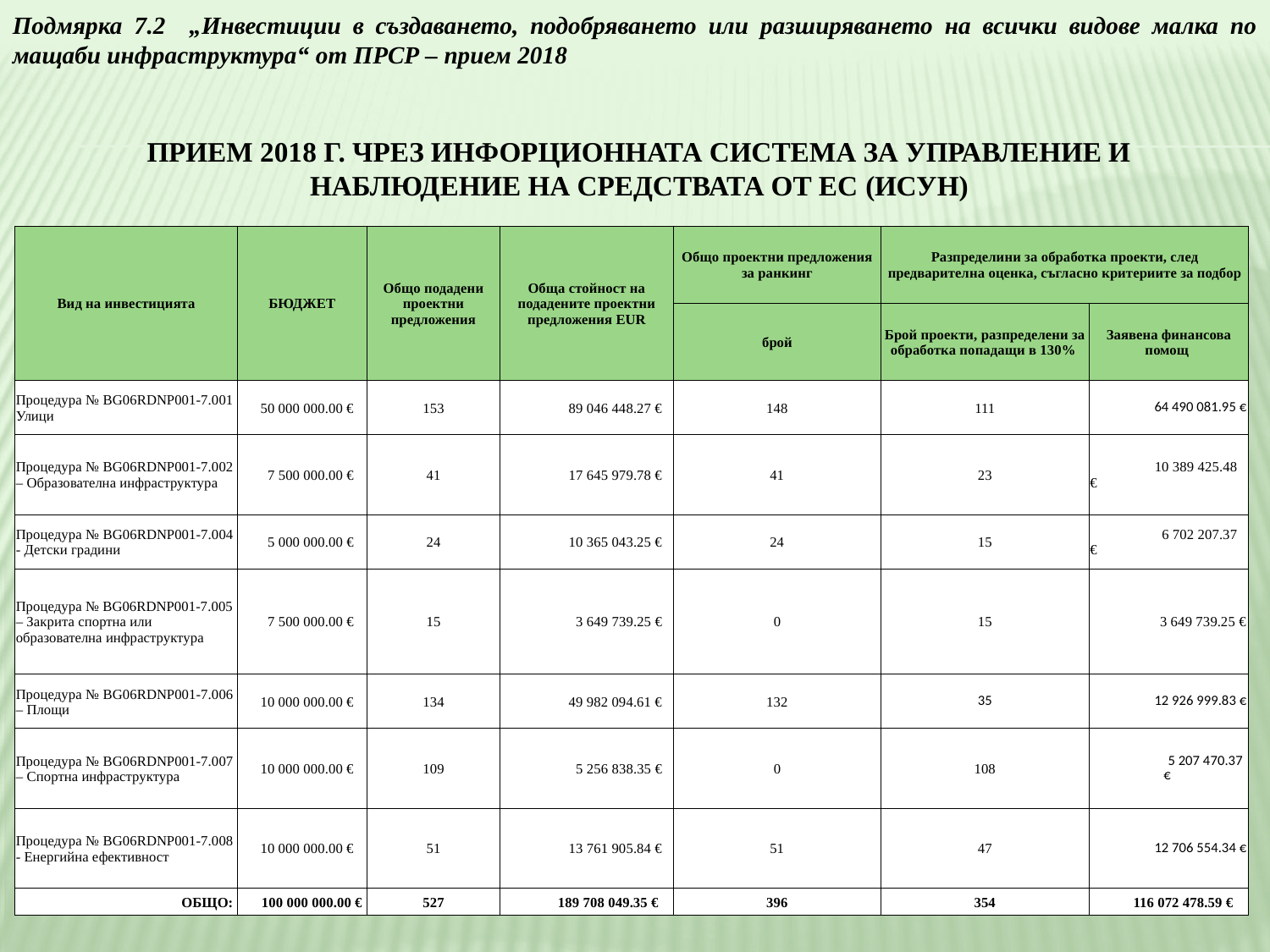

Подмярка 7.2  „Инвестиции в създаването, подобряването или разширяването на всички видове малка по мащаби инфраструктура“ от ПРСР – прием 2018
ПРИЕМ 2018 Г. ЧРЕЗ ИНФОРЦИОННАТА СИСТЕМА ЗА УПРАВЛЕНИЕ И НАБЛЮДЕНИЕ НА СРЕДСТВАТА ОТ ЕС (ИСУН)
| Вид на инвестицията | БЮДЖЕТ | Общо подадени проектни предложения | Обща стойност на подадените проектни предложения EUR | Общо проектни предложения за ранкинг | Разпределини за обработка проекти, след предварителна оценка, съгласно критериите за подбор |  |
| --- | --- | --- | --- | --- | --- | --- |
|  |  |  |  | брой | Брой проекти, разпределени за обработка попадащи в 130% | Заявена финансова помощ |
| Процедура № BG06RDNP001-7.001 Улици | 50 000 000.00 € | 153 | 89 046 448.27 € | 148 | 111 | 64 490 081.95 € |
| Процедура № BG06RDNP001-7.002 – Образователна инфраструктура | 7 500 000.00 € | 41 | 17 645 979.78 € | 41 | 23 | 10 389 425.48 € |
| Процедура № BG06RDNP001-7.004 - Детски градини | 5 000 000.00 € | 24 | 10 365 043.25 € | 24 | 15 | 6 702 207.37 € |
| Процедура № BG06RDNP001-7.005 – Закрита спортна или образователна инфраструктура | 7 500 000.00 € | 15 | 3 649 739.25 € | 0 | 15 | 3 649 739.25 € |
| Процедура № BG06RDNP001-7.006 – Площи | 10 000 000.00 € | 134 | 49 982 094.61 € | 132 | 35 | 12 926 999.83 € |
| Процедура № BG06RDNP001-7.007 – Спортна инфраструктура | 10 000 000.00 € | 109 | 5 256 838.35 € | 0 | 108 | 5 207 470.37 € |
| Процедура № BG06RDNP001-7.008 - Енергийна ефективност | 10 000 000.00 € | 51 | 13 761 905.84 € | 51 | 47 | 12 706 554.34 € |
| ОБЩО: | 100 000 000.00 € | 527 | 189 708 049.35 € | 396 | 354 | 116 072 478.59 € |